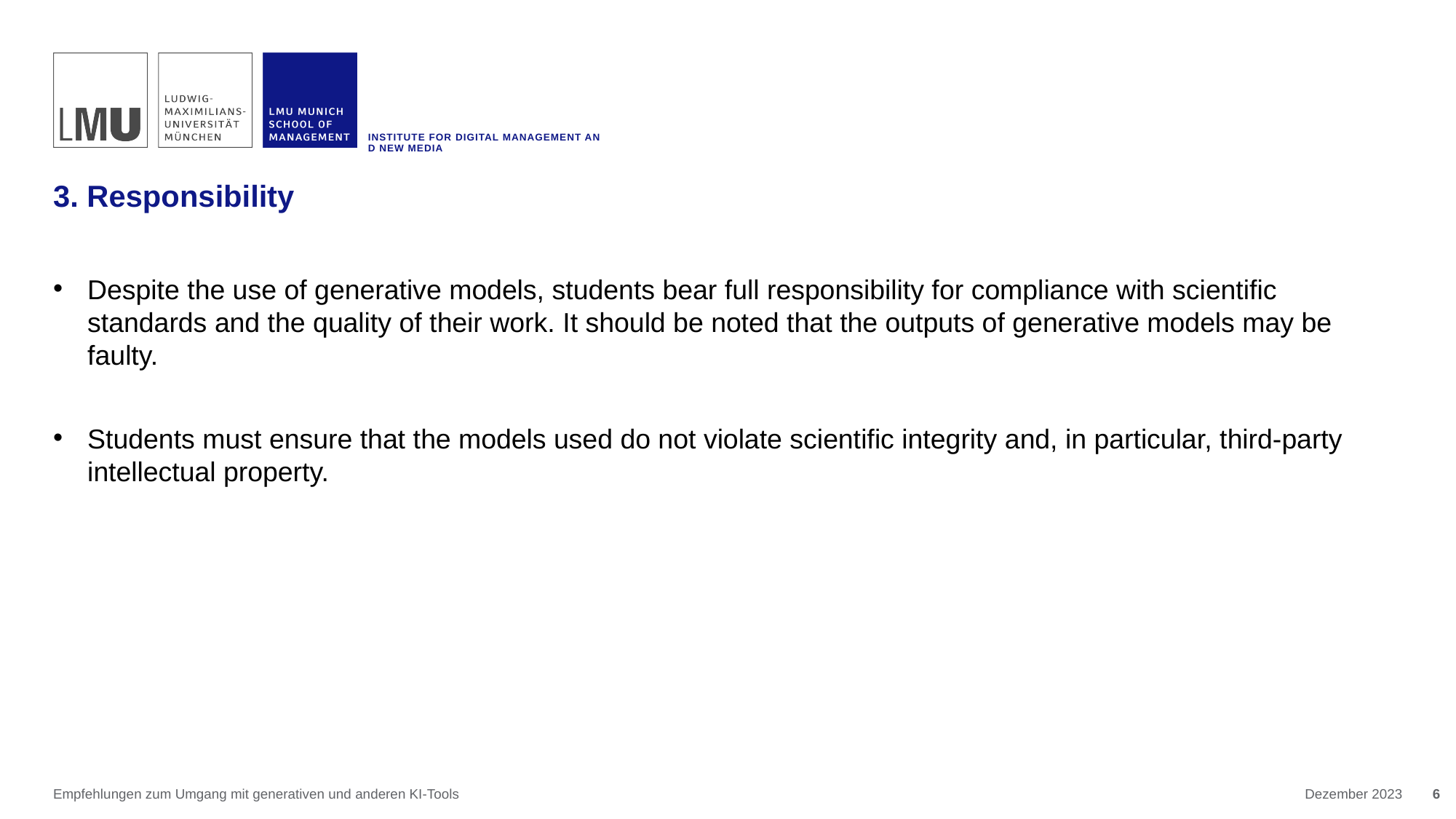

INSTITUTE FOR DIGITAL MANAGEMENT AND NEW MEDIA
# 3. Responsibility
Despite the use of generative models, students bear full responsibility for compliance with scientific standards and the quality of their work. It should be noted that the outputs of generative models may be faulty.

Students must ensure that the models used do not violate scientific integrity and, in particular, third-party intellectual property.

Empfehlungen zum Umgang mit generativen und anderen KI-Tools
Dezember 2023
6